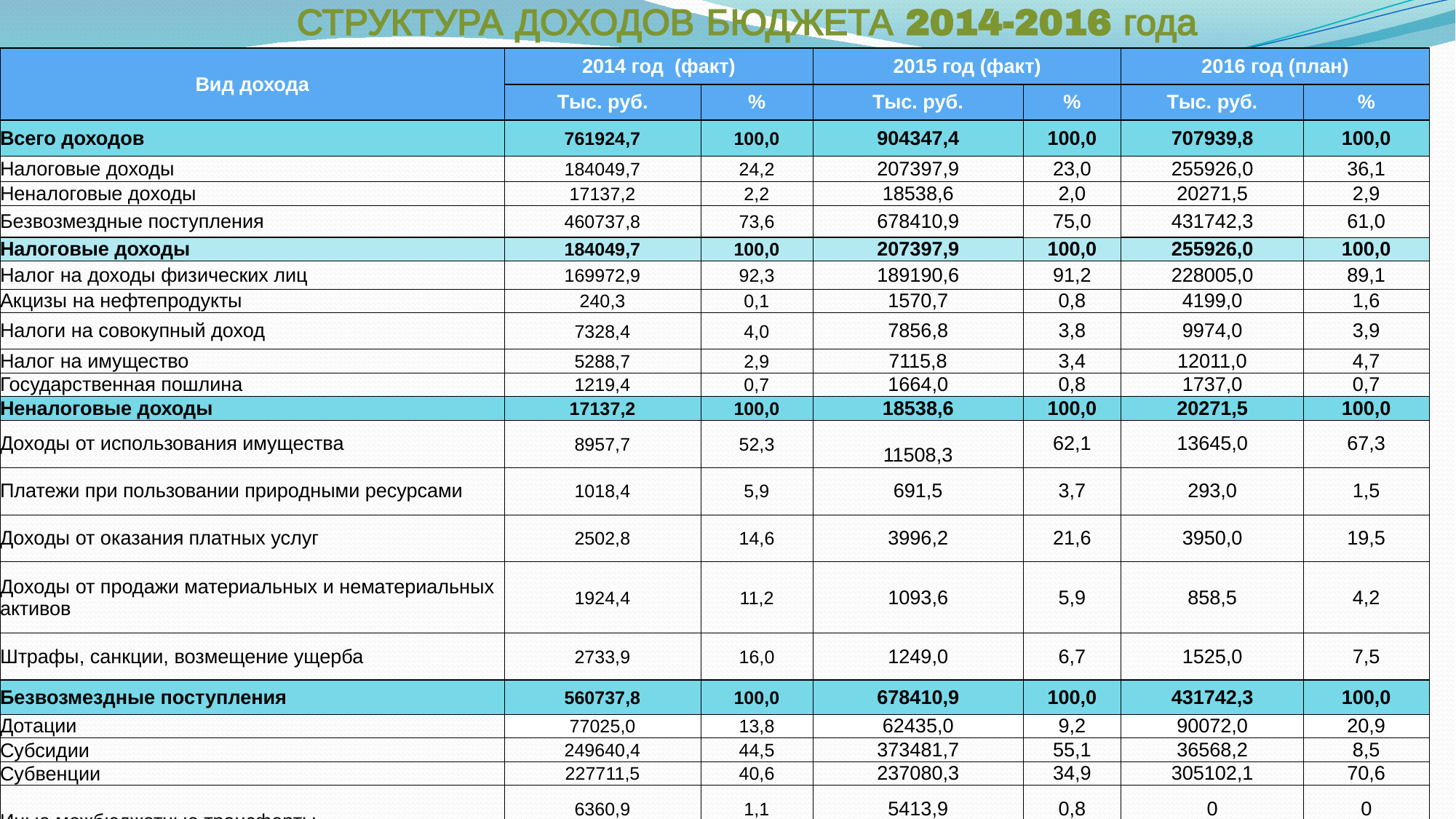

СТРУКТУРА ДОХОДОВ БЮДЖЕТА 2014-2016 года
| Вид дохода | 2014 год (факт) |  | 2015 год (факт) |  | 2016 год (план) |  |
| --- | --- | --- | --- | --- | --- | --- |
|  | Тыс. руб. | % | Тыс. руб. | % | Тыс. руб. | % |
| Всего доходов | 761924,7 | 100,0 | 904347,4 | 100,0 | 707939,8 | 100,0 |
| Налоговые доходы | 184049,7 | 24,2 | 207397,9 | 23,0 | 255926,0 | 36,1 |
| Неналоговые доходы | 17137,2 | 2,2 | 18538,6 | 2,0 | 20271,5 | 2,9 |
| Безвозмездные поступления | 460737,8 | 73,6 | 678410,9 | 75,0 | 431742,3 | 61,0 |
| Налоговые доходы | 184049,7 | 100,0 | 207397,9 | 100,0 | 255926,0 | 100,0 |
| Налог на доходы физических лиц | 169972,9 | 92,3 | 189190,6 | 91,2 | 228005,0 | 89,1 |
| Акцизы на нефтепродукты | 240,3 | 0,1 | 1570,7 | 0,8 | 4199,0 | 1,6 |
| Налоги на совокупный доход | 7328,4 | 4,0 | 7856,8 | 3,8 | 9974,0 | 3,9 |
| Налог на имущество | 5288,7 | 2,9 | 7115,8 | 3,4 | 12011,0 | 4,7 |
| Государственная пошлина | 1219,4 | 0,7 | 1664,0 | 0,8 | 1737,0 | 0,7 |
| Неналоговые доходы | 17137,2 | 100,0 | 18538,6 | 100,0 | 20271,5 | 100,0 |
| Доходы от использования имущества | 8957,7 | 52,3 | 11508,3 | 62,1 | 13645,0 | 67,3 |
| Платежи при пользовании природными ресурсами | 1018,4 | 5,9 | 691,5 | 3,7 | 293,0 | 1,5 |
| Доходы от оказания платных услуг | 2502,8 | 14,6 | 3996,2 | 21,6 | 3950,0 | 19,5 |
| Доходы от продажи материальных и нематериальных активов | 1924,4 | 11,2 | 1093,6 | 5,9 | 858,5 | 4,2 |
| Штрафы, санкции, возмещение ущерба | 2733,9 | 16,0 | 1249,0 | 6,7 | 1525,0 | 7,5 |
| Безвозмездные поступления | 560737,8 | 100,0 | 678410,9 | 100,0 | 431742,3 | 100,0 |
| Дотации | 77025,0 | 13,8 | 62435,0 | 9,2 | 90072,0 | 20,9 |
| Субсидии | 249640,4 | 44,5 | 373481,7 | 55,1 | 36568,2 | 8,5 |
| Субвенции | 227711,5 | 40,6 | 237080,3 | 34,9 | 305102,1 | 70,6 |
| Иные межбюджетные трансферты | 6360,9 | 1,1 | 5413,9 | 0,8 | 0 | 0 |